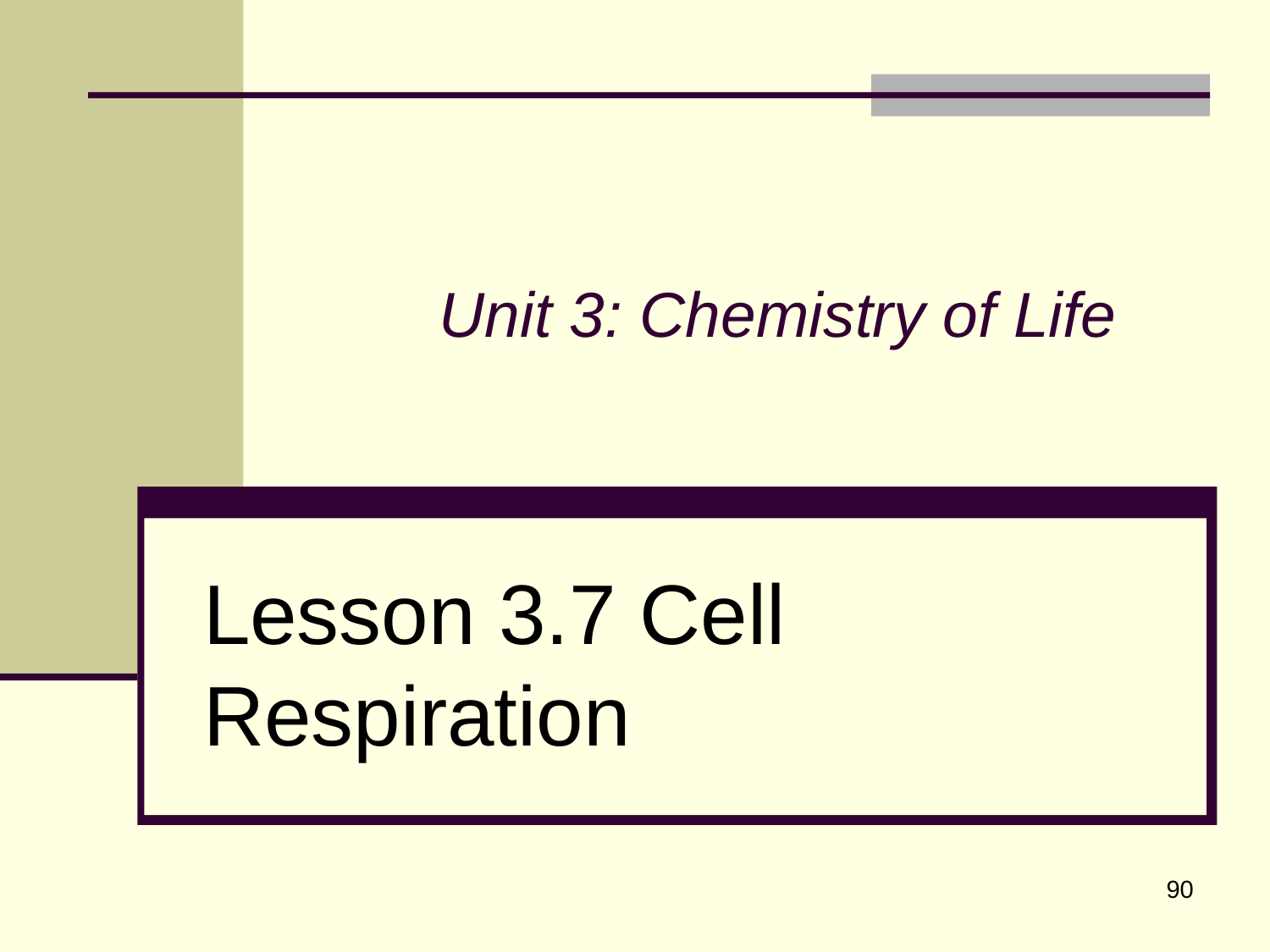

# Unit 3: Chemistry of Life
Lesson 3.7 Cell Respiration
90